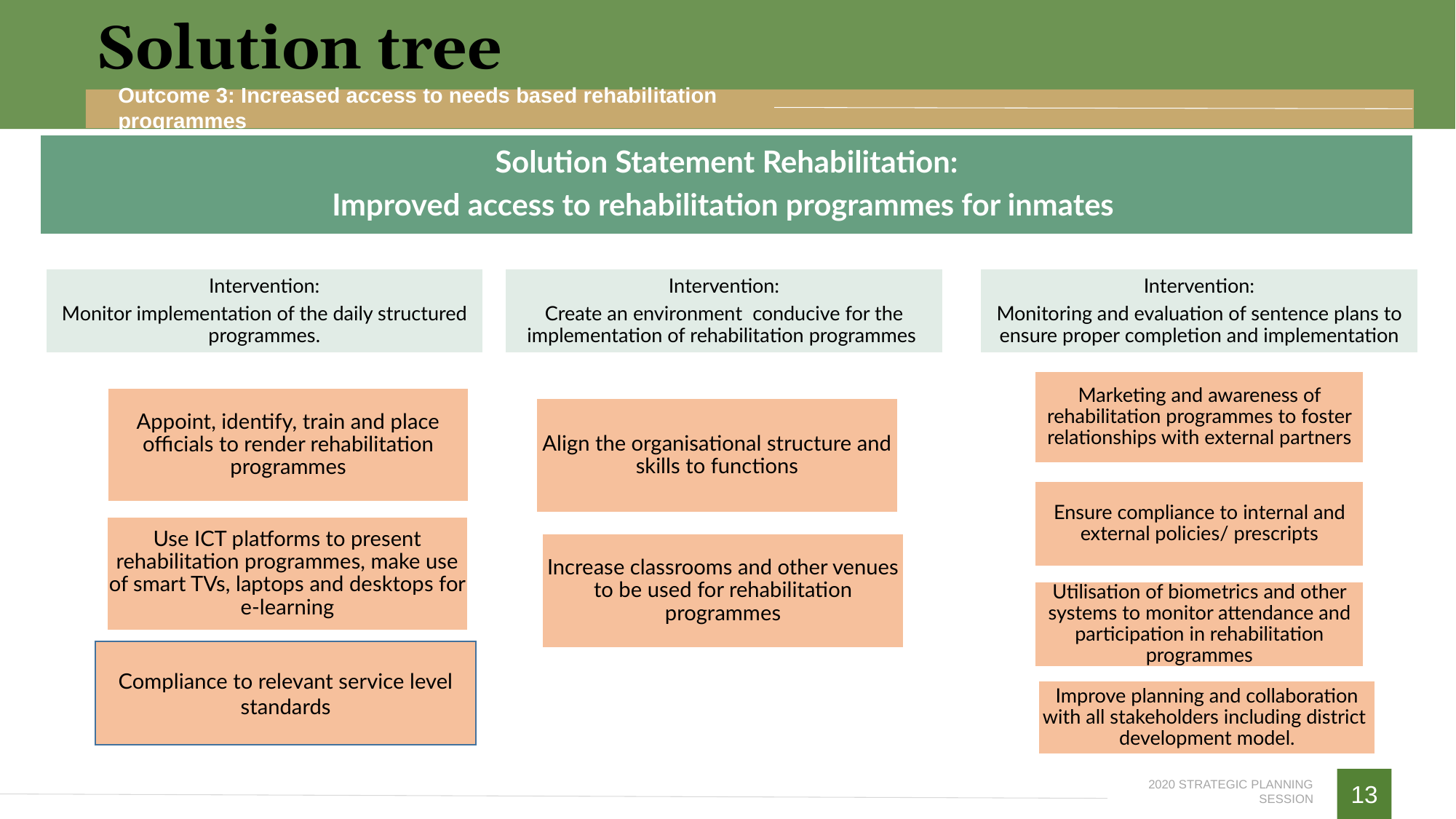

Solution tree
Solution Statement Rehabilitation:
Improved access to rehabilitation programmes for inmates
Intervention:
Monitor implementation of the daily structured programmes.
Appoint, identify, train and place officials to render rehabilitation programmes
Use ICT platforms to present rehabilitation programmes, make use of smart TVs, laptops and desktops for e-learning
Intervention:
Create an environment  conducive for the implementation of rehabilitation programmes
Align the organisational structure and skills to functions
Increase classrooms and other venues to be used for rehabilitation programmes
Intervention:
Monitoring and evaluation of sentence plans to ensure proper completion and implementation
Marketing and awareness of rehabilitation programmes to foster relationships with external partners
Ensure compliance to internal and external policies/ prescripts
Utilisation of biometrics and other systems to monitor attendance and participation in rehabilitation programmes
Improve planning and collaboration with all stakeholders including district  development model.
Compliance to relevant service level standards